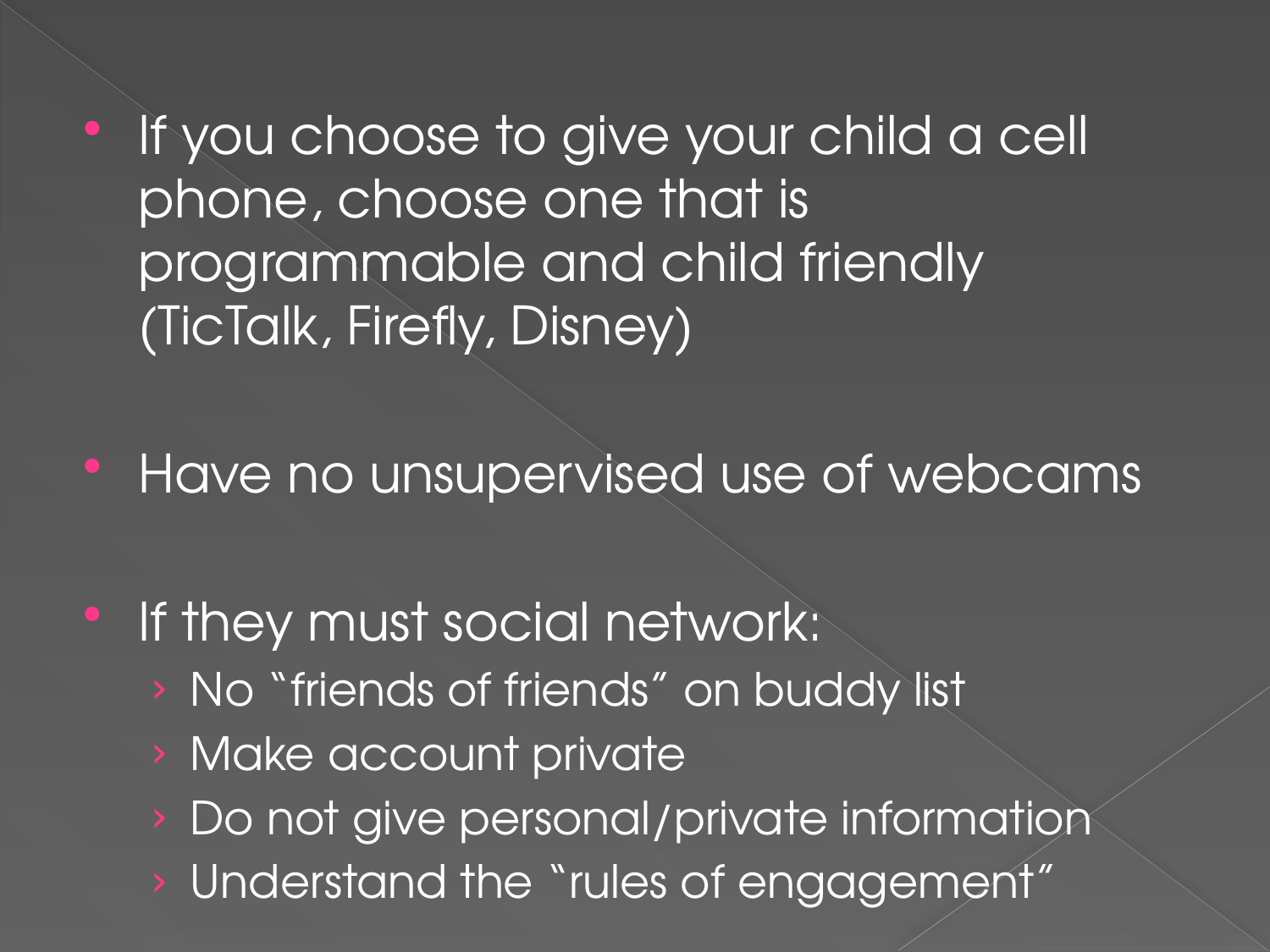

#
If you choose to give your child a cell phone, choose one that is programmable and child friendly (TicTalk, Firefly, Disney)

Have no unsupervised use of webcams

If they must social network:
No “friends of friends” on buddy list
Make account private
Do not give personal/private information
Understand the “rules of engagement”